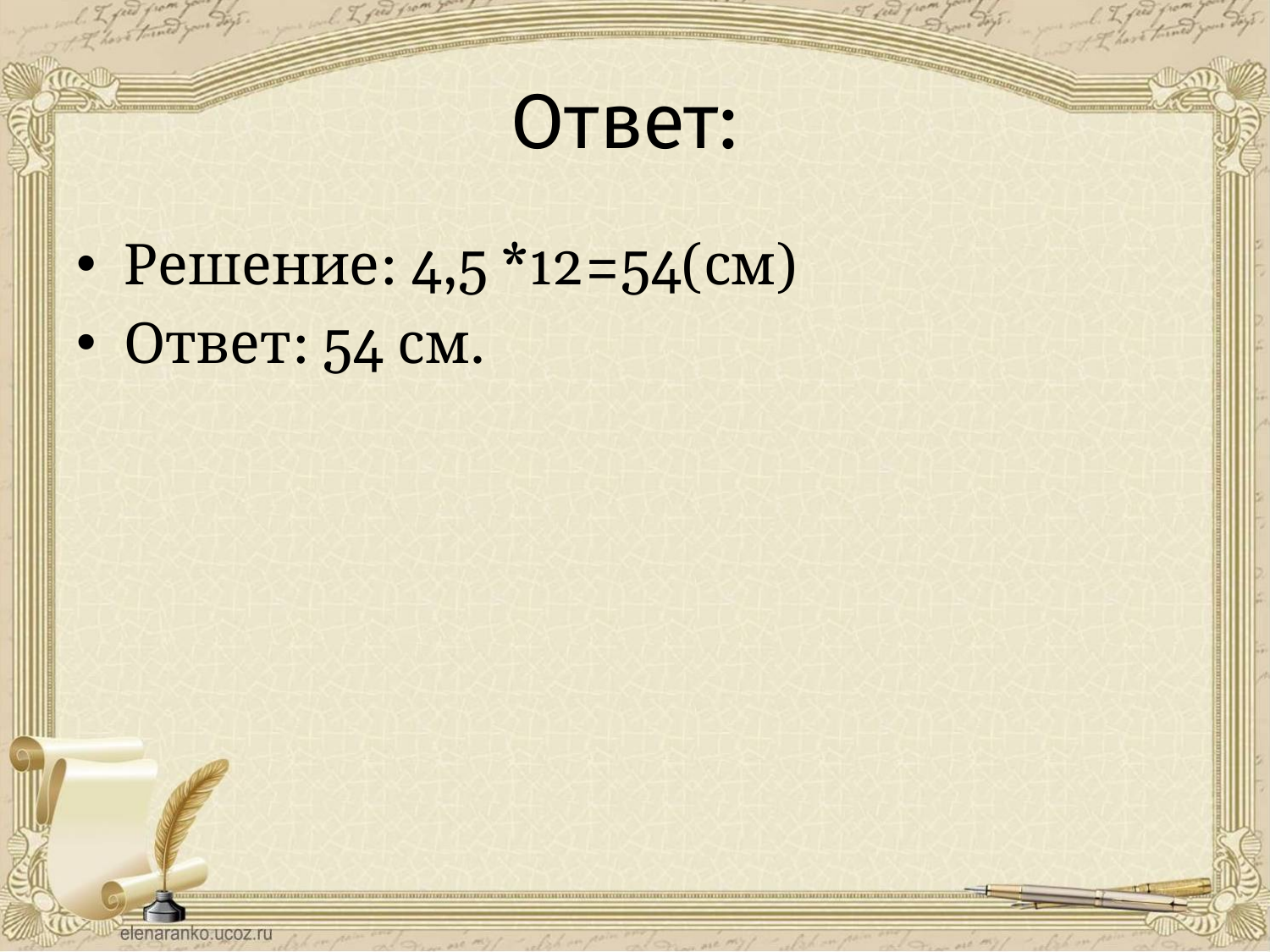

# Ответ:
Решение: 4,5 *12=54(см)
Ответ: 54 см.